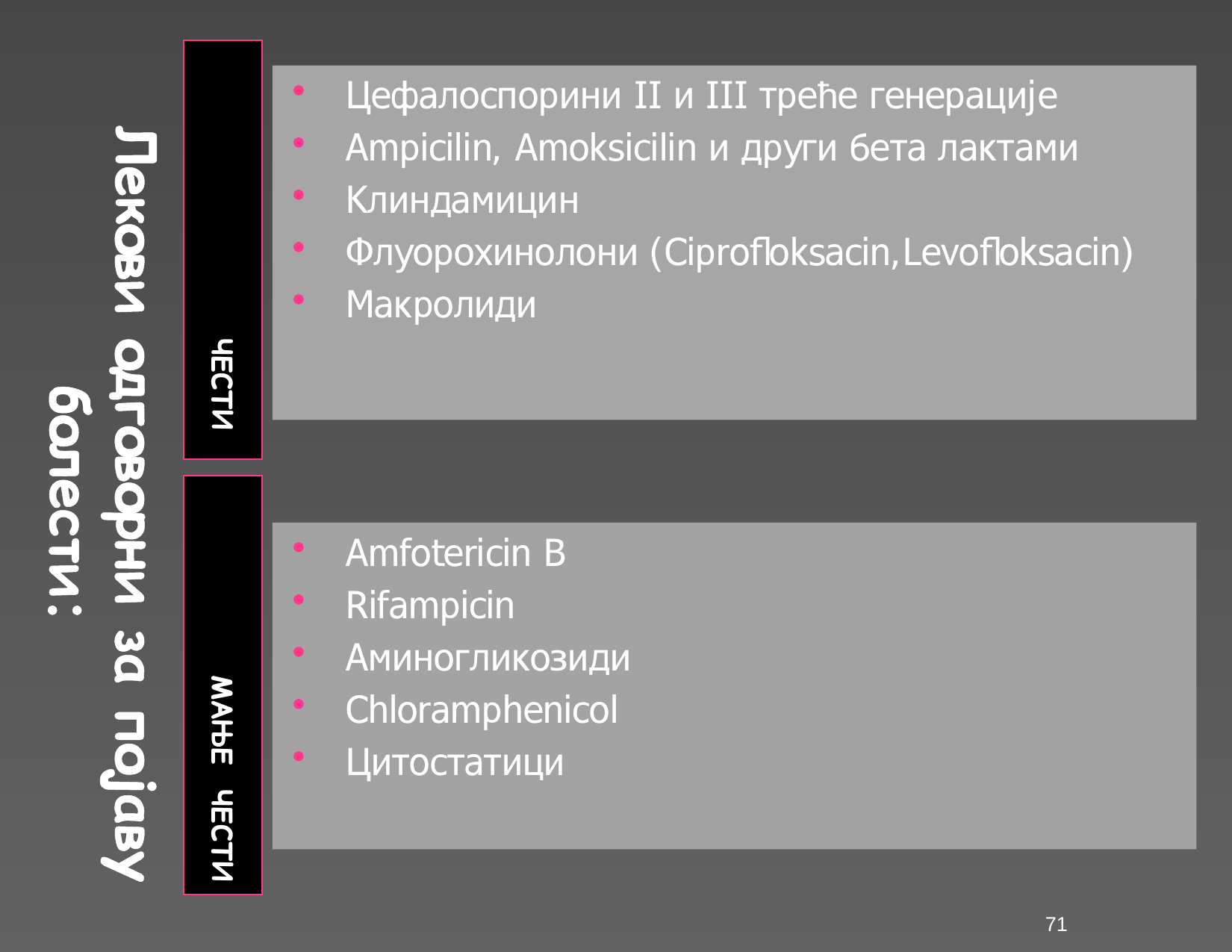

# Лекови одговорни за појаву болести:
ЧЕСТИ
Цефалоспорини II и III треће генерације
Аmpicilin, Аmoksicilin и други бета лактами
Клиндамицин
Флуорохинолони (Ciprofloksacin,Levofloksacin)
Макролиди
МАЊЕ  ЧЕСТИ
Amfotericin B
Rifampicin
Аминогликозиди
Chloramphenicol
Цитостатици
71